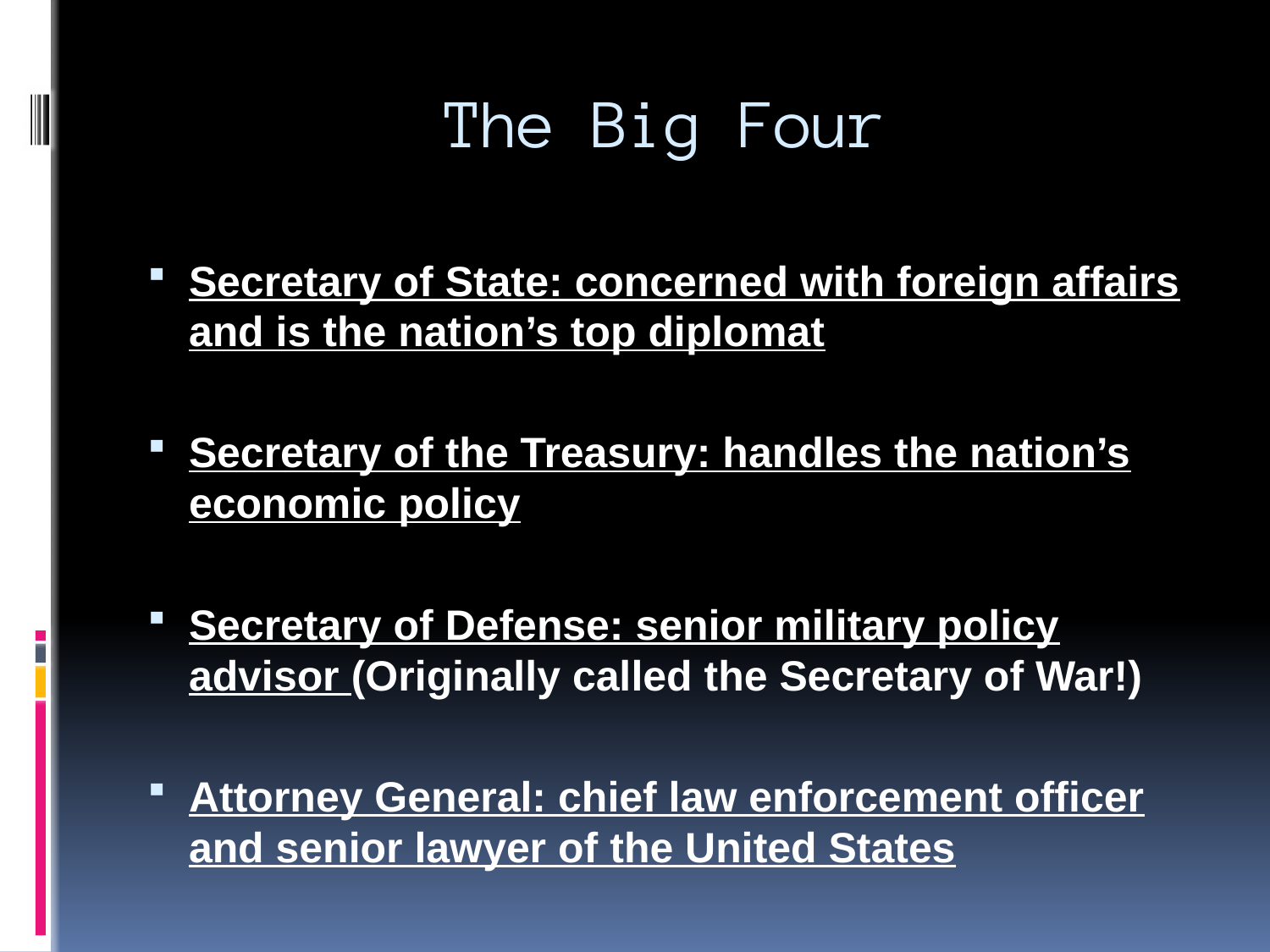

# The Big Four
Secretary of State: concerned with foreign affairs and is the nation’s top diplomat

Secretary of the Treasury: handles the nation’s economic policy

Secretary of Defense: senior military policy advisor (Originally called the Secretary of War!)

Attorney General: chief law enforcement officer and senior lawyer of the United States